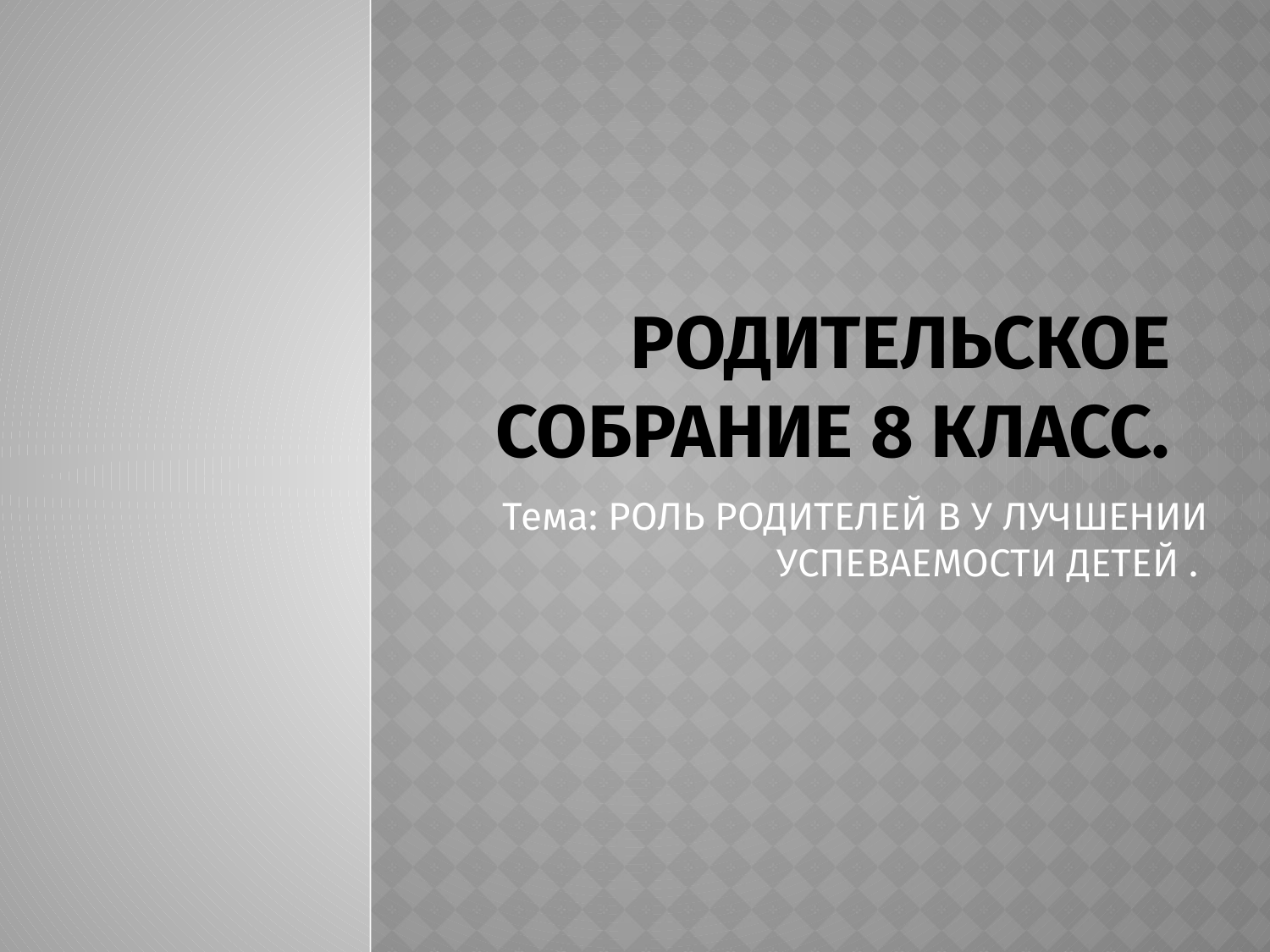

# Родительское собрание 8 класс.
Тема: РОЛЬ РОДИТЕЛЕЙ В У ЛУЧШЕНИИ УСПЕВАЕМОСТИ ДЕТЕЙ .